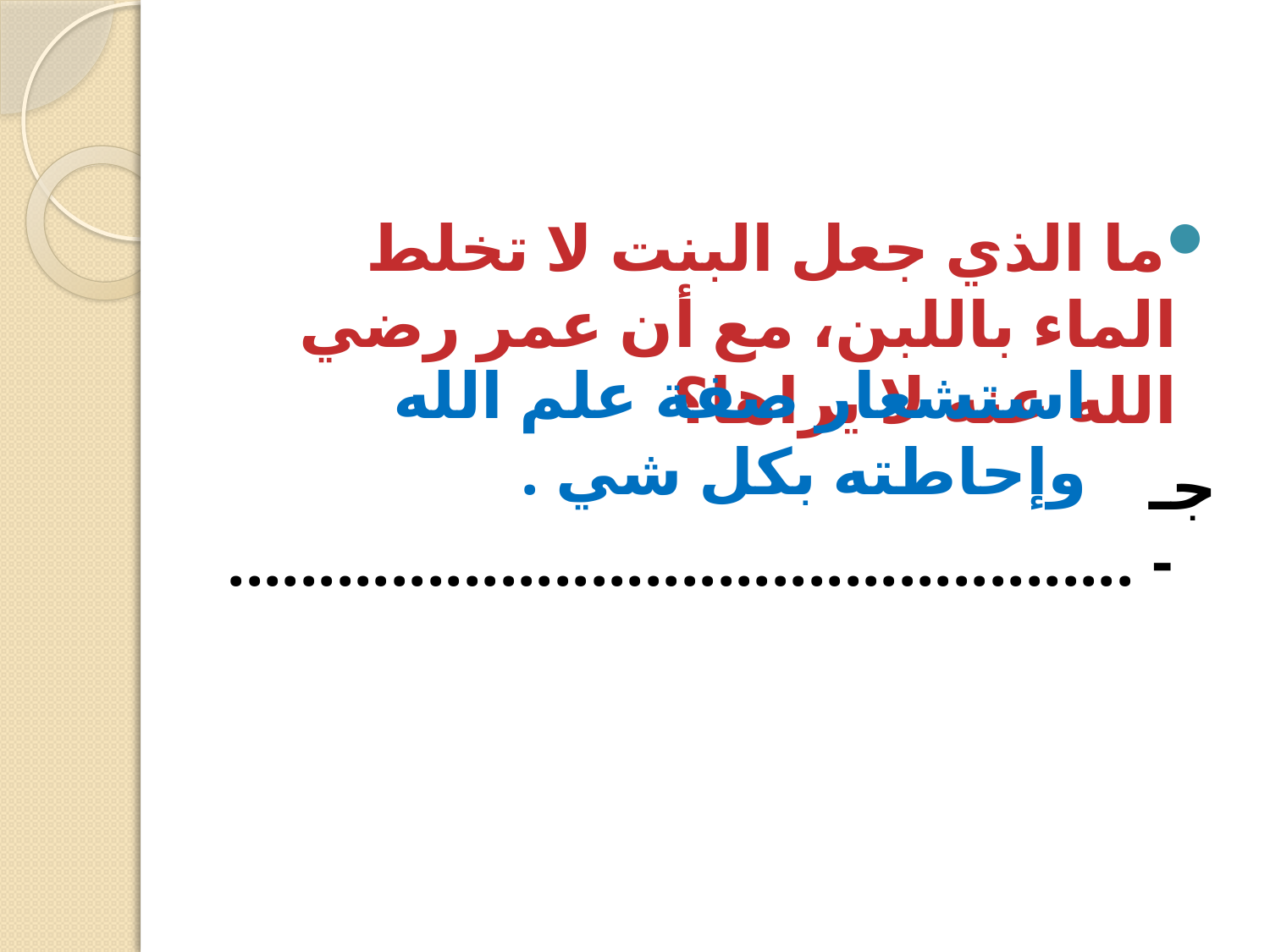

ما الذي جعل البنت لا تخلط الماء باللبن، مع أن عمر رضي الله عنه لا يراها؟
جـ - ..................................................
استشعار صفة علم الله وإحاطته بكل شي .